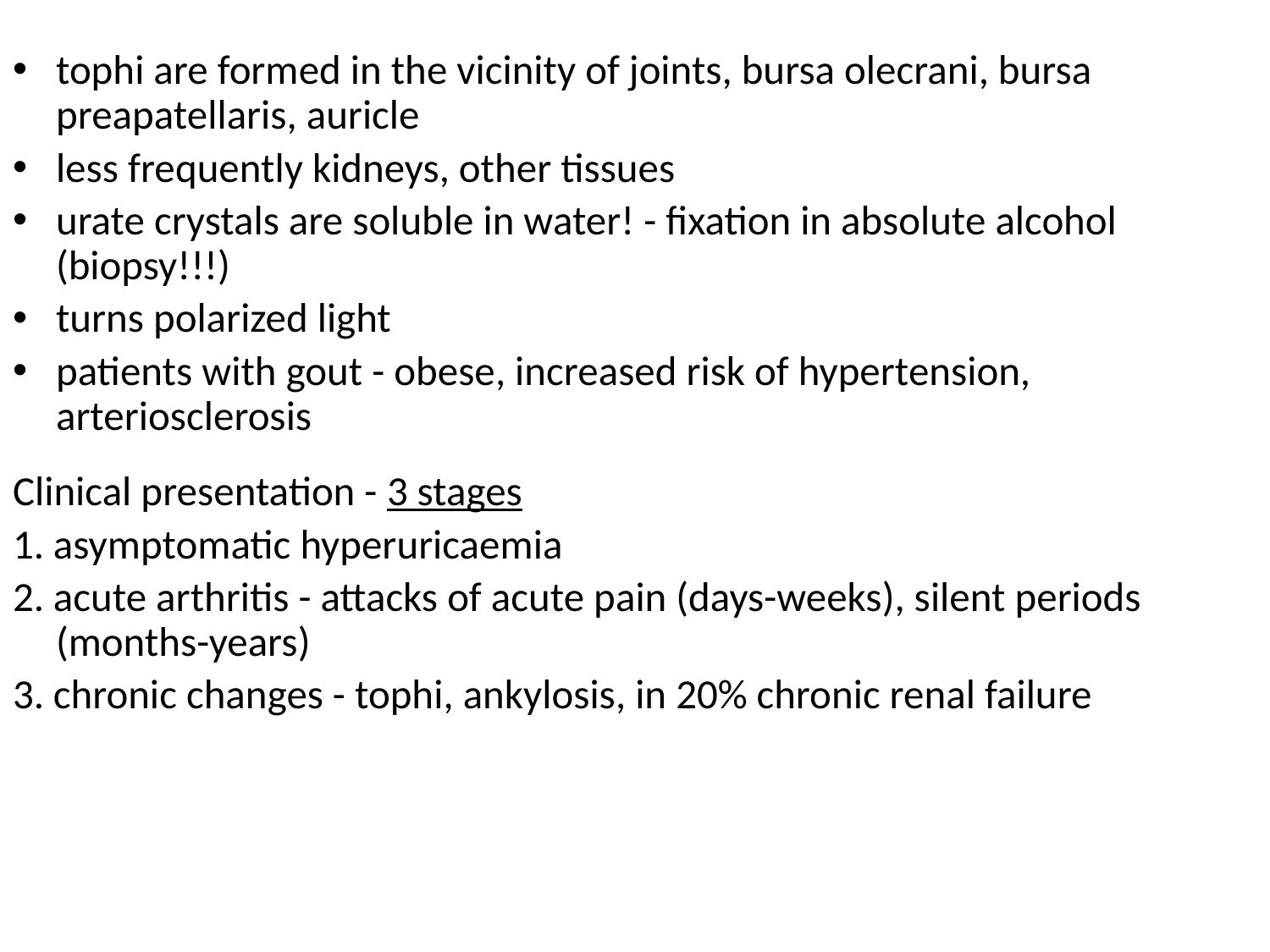

tophi are formed in the vicinity of joints, bursa olecrani, bursa preapatellaris, auricle
less frequently kidneys, other tissues
urate crystals are soluble in water! - fixation in absolute alcohol (biopsy!!!)
turns polarized light
patients with gout - obese, increased risk of hypertension, arteriosclerosis

Clinical presentation - 3 stages
1. asymptomatic hyperuricaemia
2. acute arthritis - attacks of acute pain (days-weeks), silent periods (months-years)
3. chronic changes - tophi, ankylosis, in 20% chronic renal failure